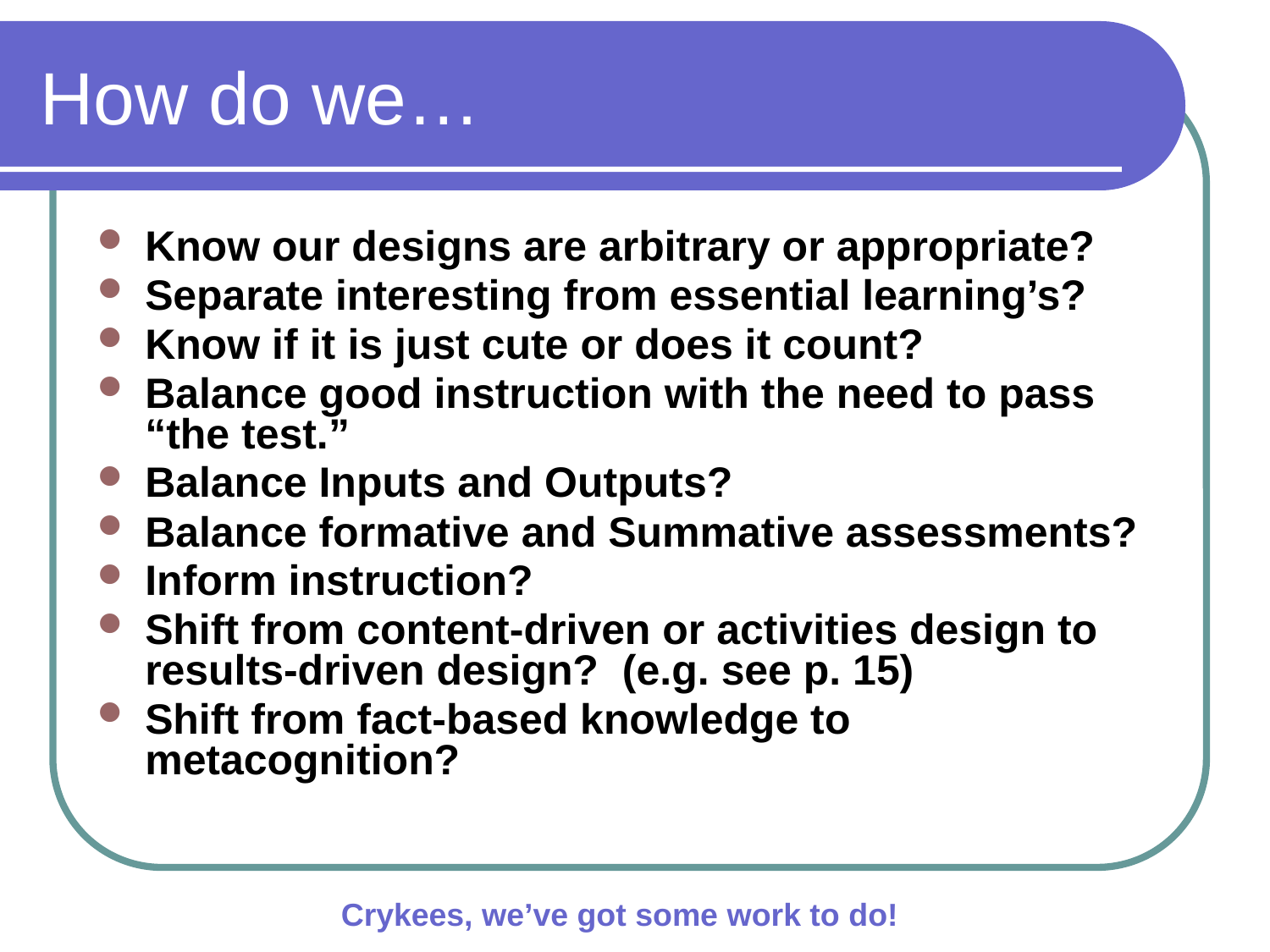

# How do we…
Know our designs are arbitrary or appropriate?
Separate interesting from essential learning’s?
Know if it is just cute or does it count?
Balance good instruction with the need to pass “the test.”
Balance Inputs and Outputs?
Balance formative and Summative assessments?
Inform instruction?
Shift from content-driven or activities design to results-driven design?  (e.g. see p. 15)
Shift from fact-based knowledge to metacognition?

Crykees, we’ve got some work to do!